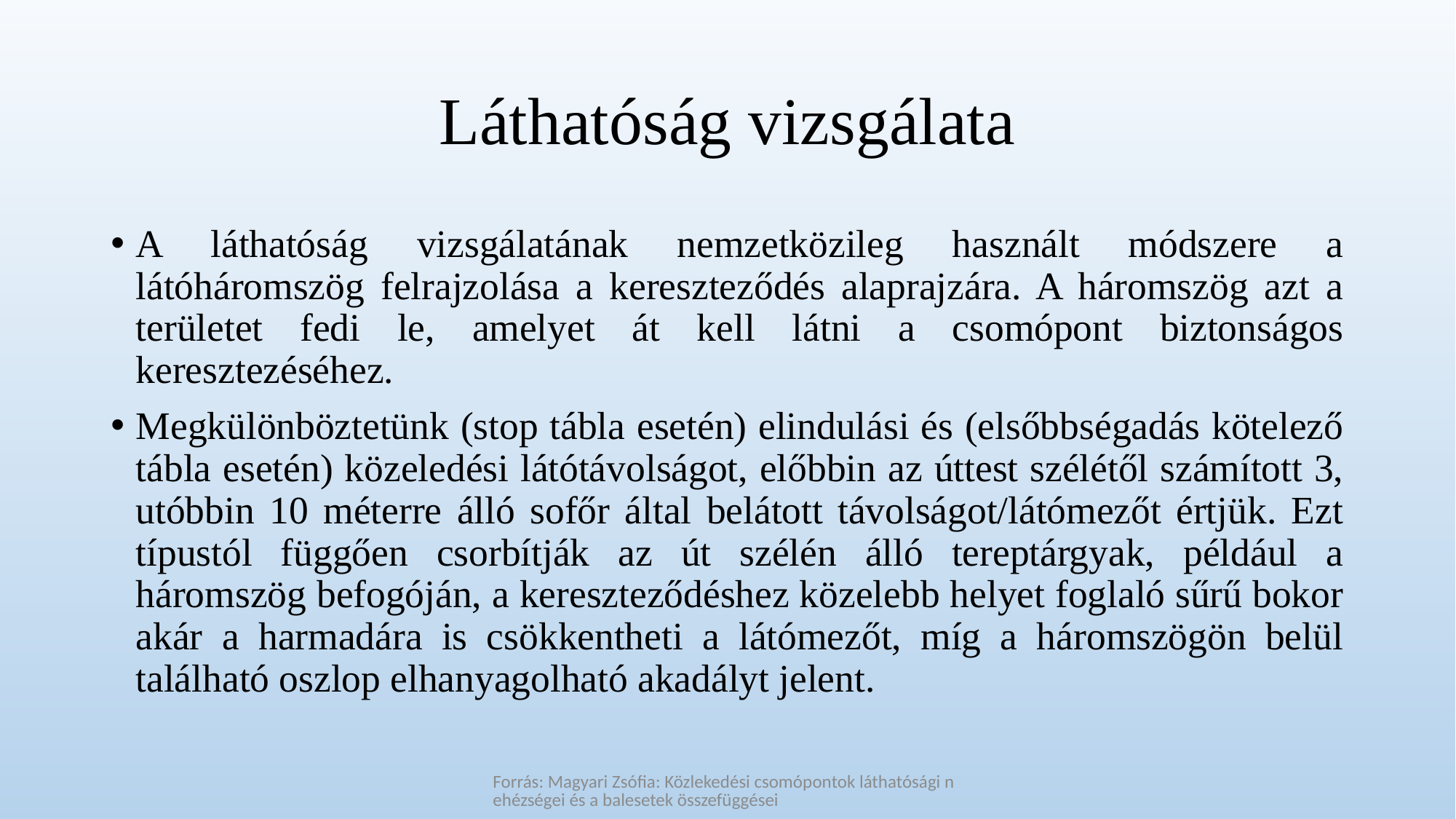

# Láthatóság vizsgálata
A láthatóság vizsgálatának nemzetközileg használt módszere a látóháromszög felrajzolása a kereszteződés alaprajzára. A háromszög azt a területet fedi le, amelyet át kell látni a csomópont biztonságos keresztezéséhez.
Megkülönböztetünk (stop tábla esetén) elindulási és (elsőbbségadás kötelező tábla esetén) közeledési látótávolságot, előbbin az úttest szélétől számított 3, utóbbin 10 méterre álló sofőr által belátott távolságot/látómezőt értjük. Ezt típustól függően csorbítják az út szélén álló tereptárgyak, például a háromszög befogóján, a kereszteződéshez közelebb helyet foglaló sűrű bokor akár a harmadára is csökkentheti a látómezőt, míg a háromszögön belül található oszlop elhanyagolható akadályt jelent.
Forrás: Magyari Zsófia: Közlekedési csomópontok láthatósági nehézségei és a balesetek összefüggései